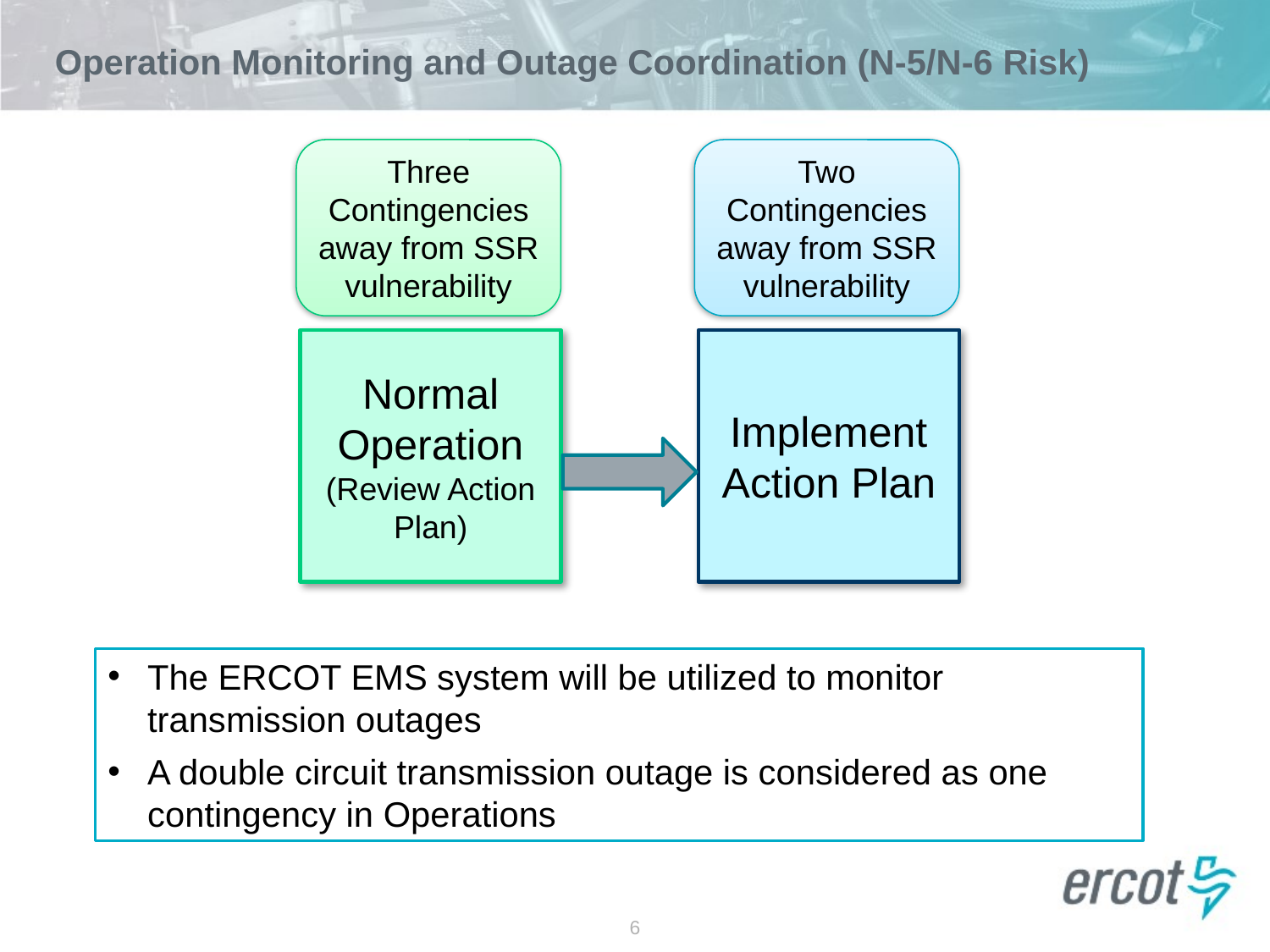

# Operation Monitoring and Outage Coordination (N-5/N-6 Risk)
Three Contingencies away from SSR vulnerability
Two Contingencies away from SSR vulnerability
Normal Operation (Review Action Plan)
Implement Action Plan

The ERCOT EMS system will be utilized to monitor transmission outages
A double circuit transmission outage is considered as one contingency in Operations
6